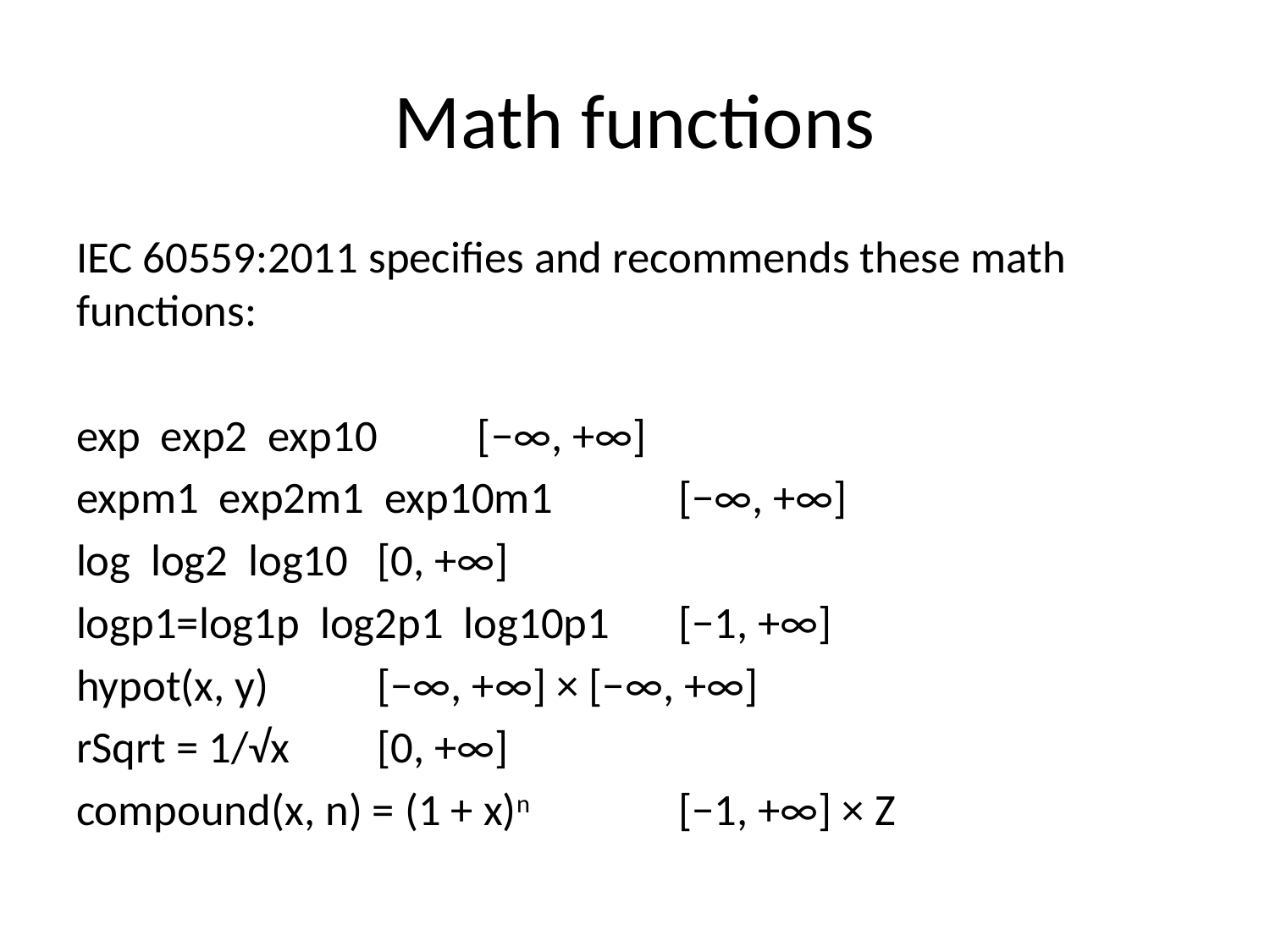

# Math functions
IEC 60559:2011 specifies and recommends these math functions:

exp  exp2  exp10						[−∞, +∞]
expm1  exp2m1  exp10m1 		[−∞, +∞]
log  log2  log10 						[0, +∞]
logp1=log1p  log2p1  log10p1  	[−1, +∞]
hypot(x, y) 							[−∞, +∞] × [−∞, +∞]
rSqrt = 1/√x  							[0, +∞]
compound(x, n) = (1 + x)n 			[−1, +∞] × Z